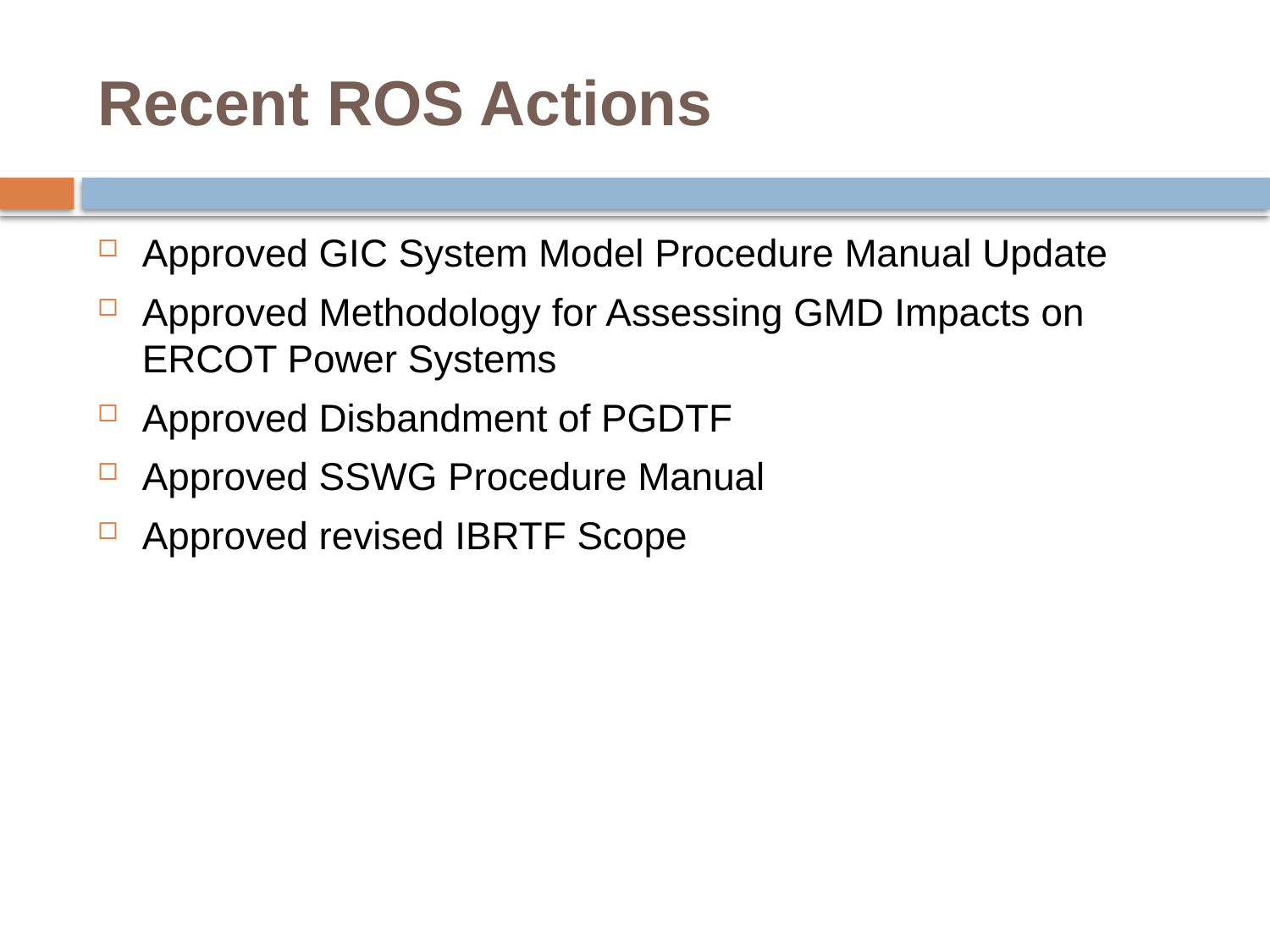

# Recent ROS Actions
Approved GIC System Model Procedure Manual Update
Approved Methodology for Assessing GMD Impacts on ERCOT Power Systems
Approved Disbandment of PGDTF
Approved SSWG Procedure Manual
Approved revised IBRTF Scope